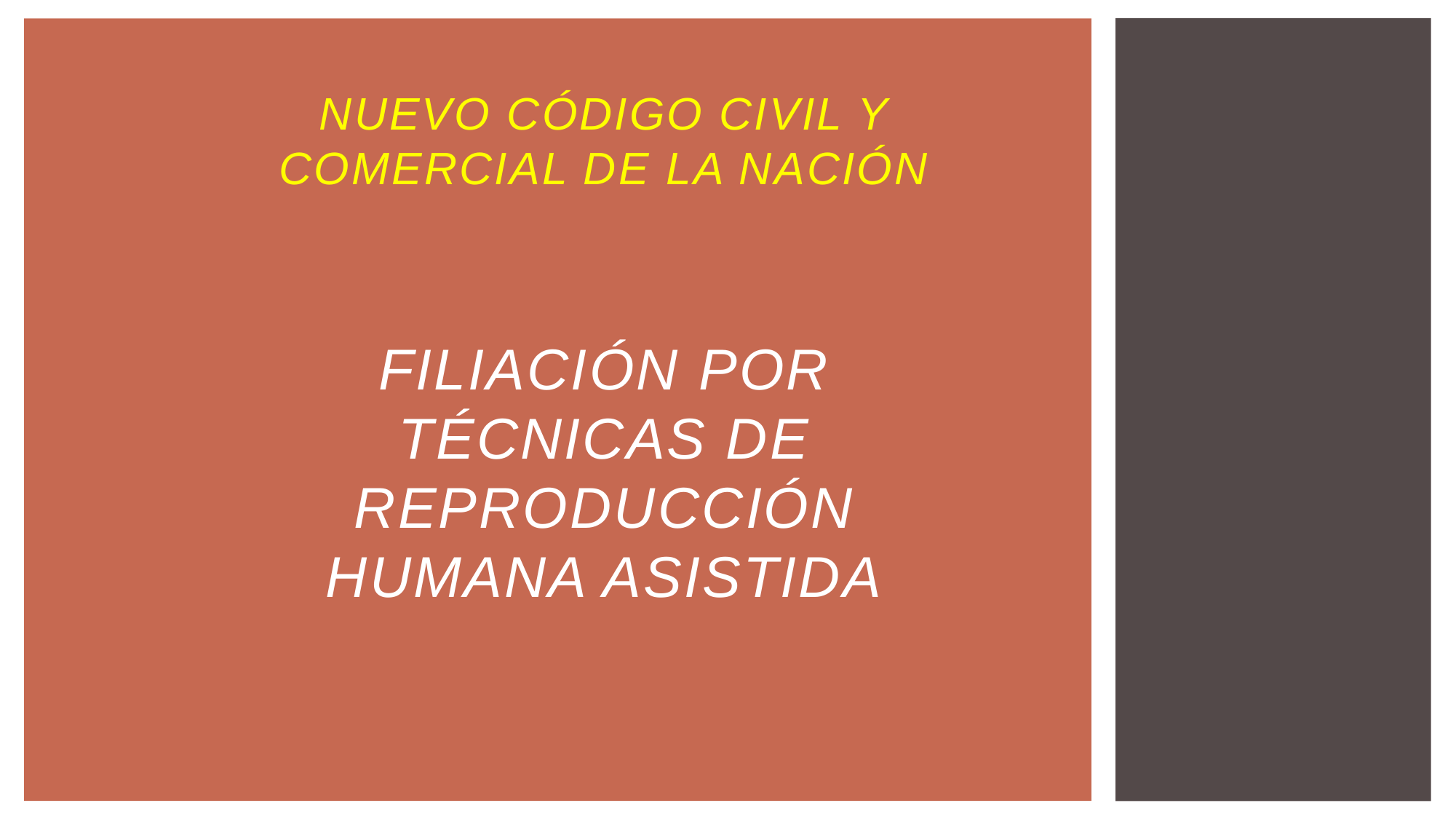

# NUEVO CÓDIGO CIVIL Y COMERCIAL DE LA NACIÓN FILIACIÓN POR TÉCNICAS DE REPRODUCCIÓN HUMANA ASISTIDA